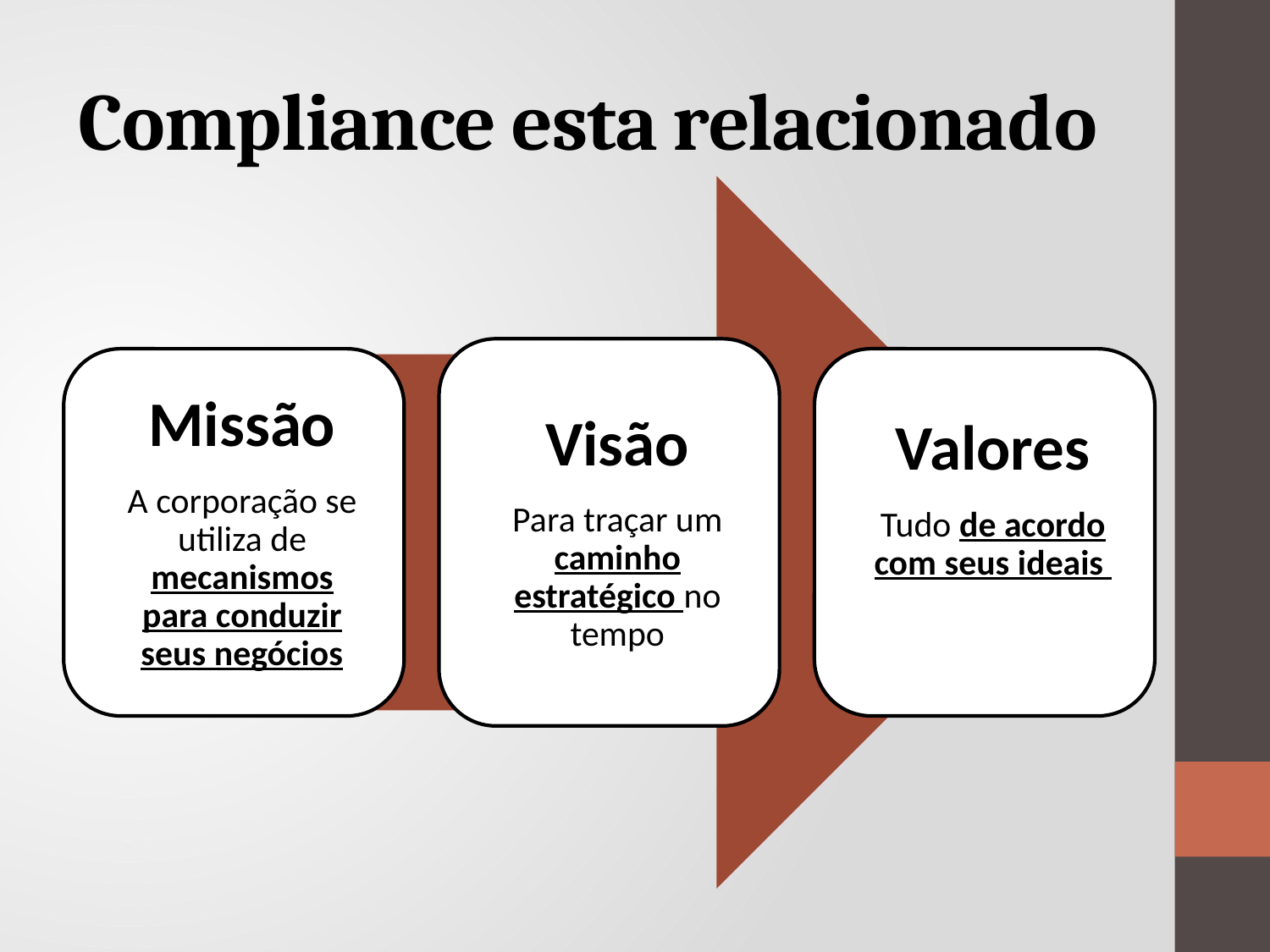

# Compliance esta relacionado
Missão
A corporação se utiliza de mecanismos para conduzir seus negócios
Visão
Para traçar um caminho estratégico no tempo

Valores
Tudo de acordo com seus ideais